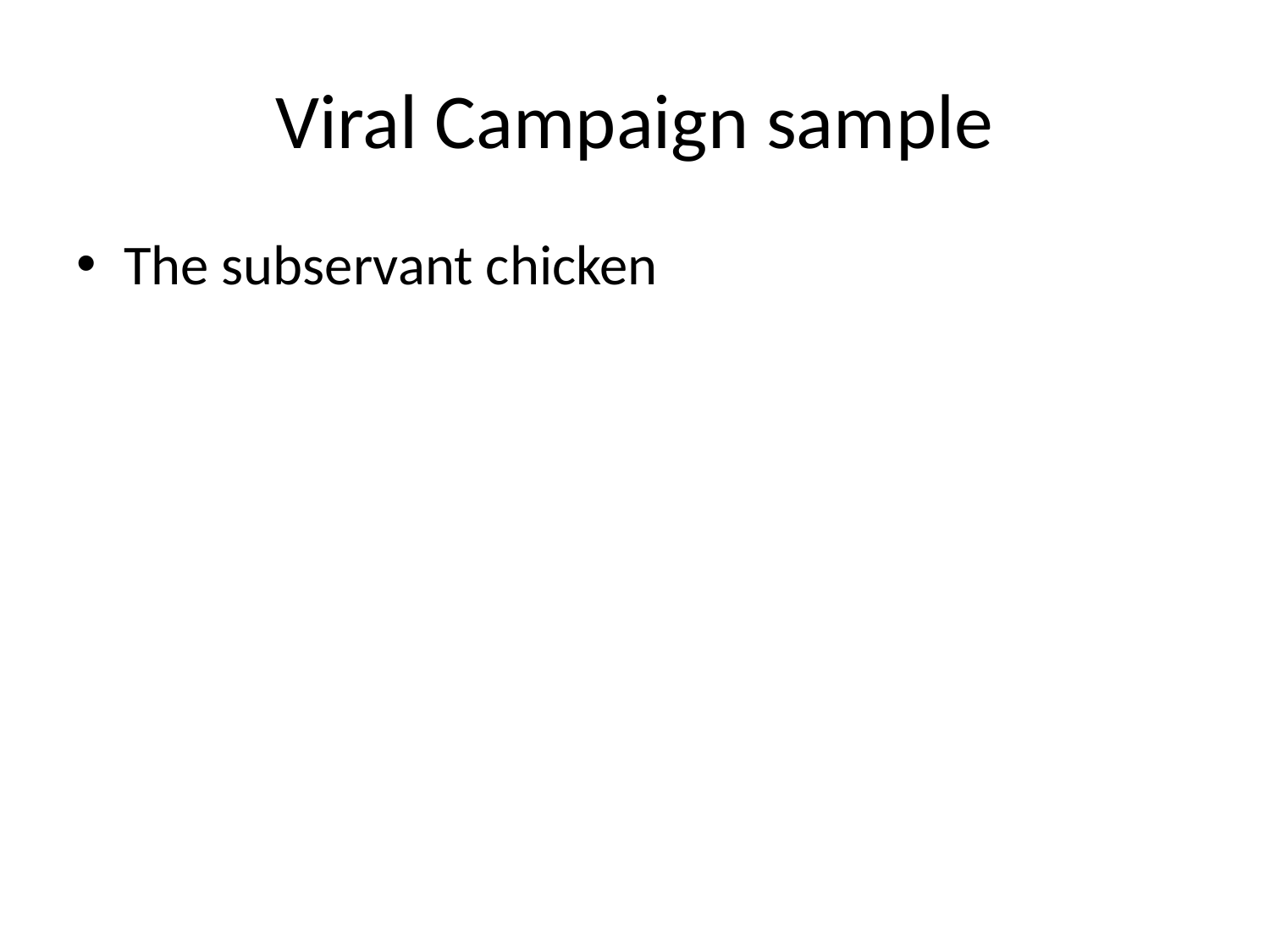

# Viral Campaign sample
The subservant chicken